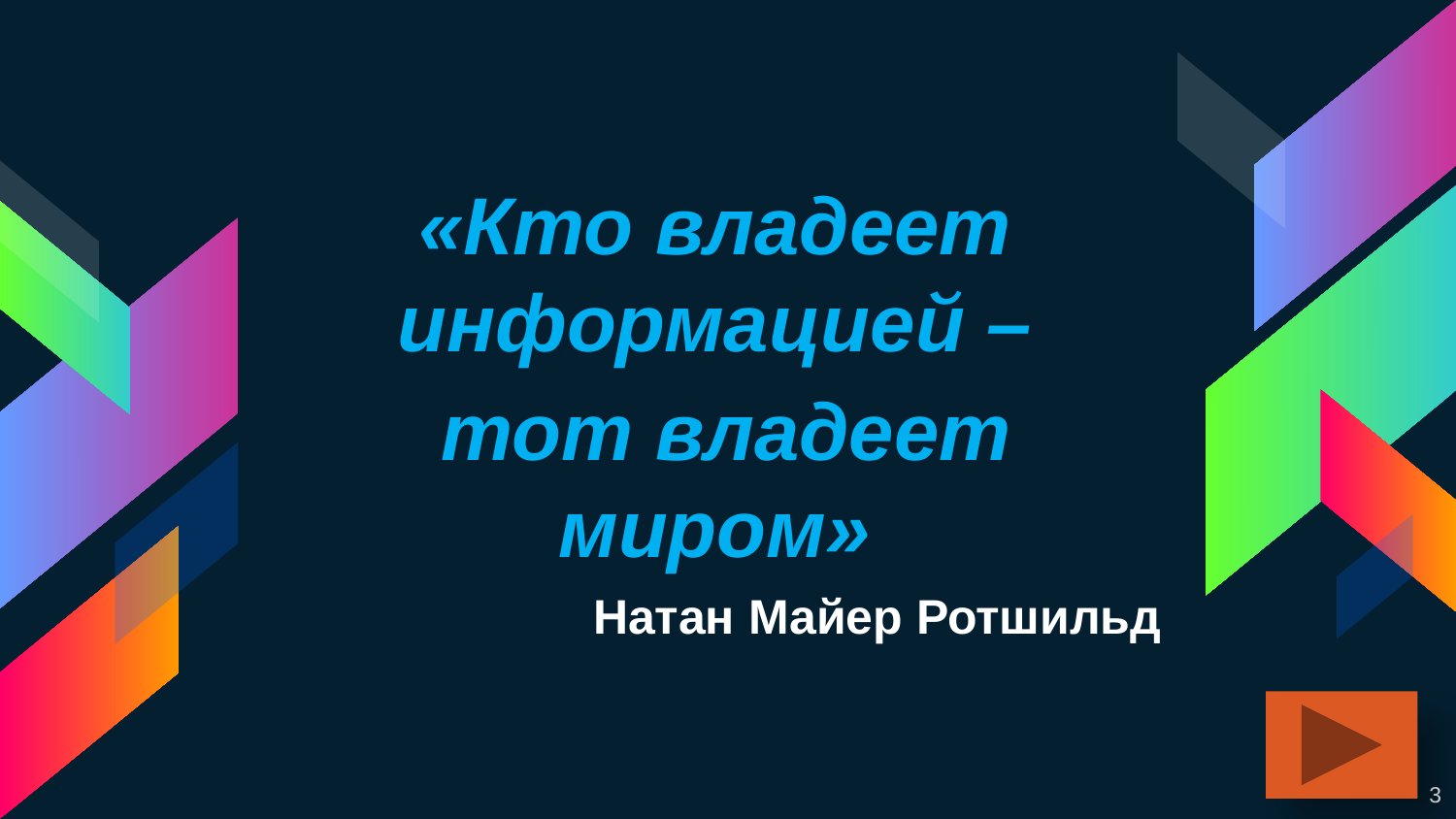

«Кто владеет информацией –
 тот владеет миром»
Натан Майер Ротшильд

3